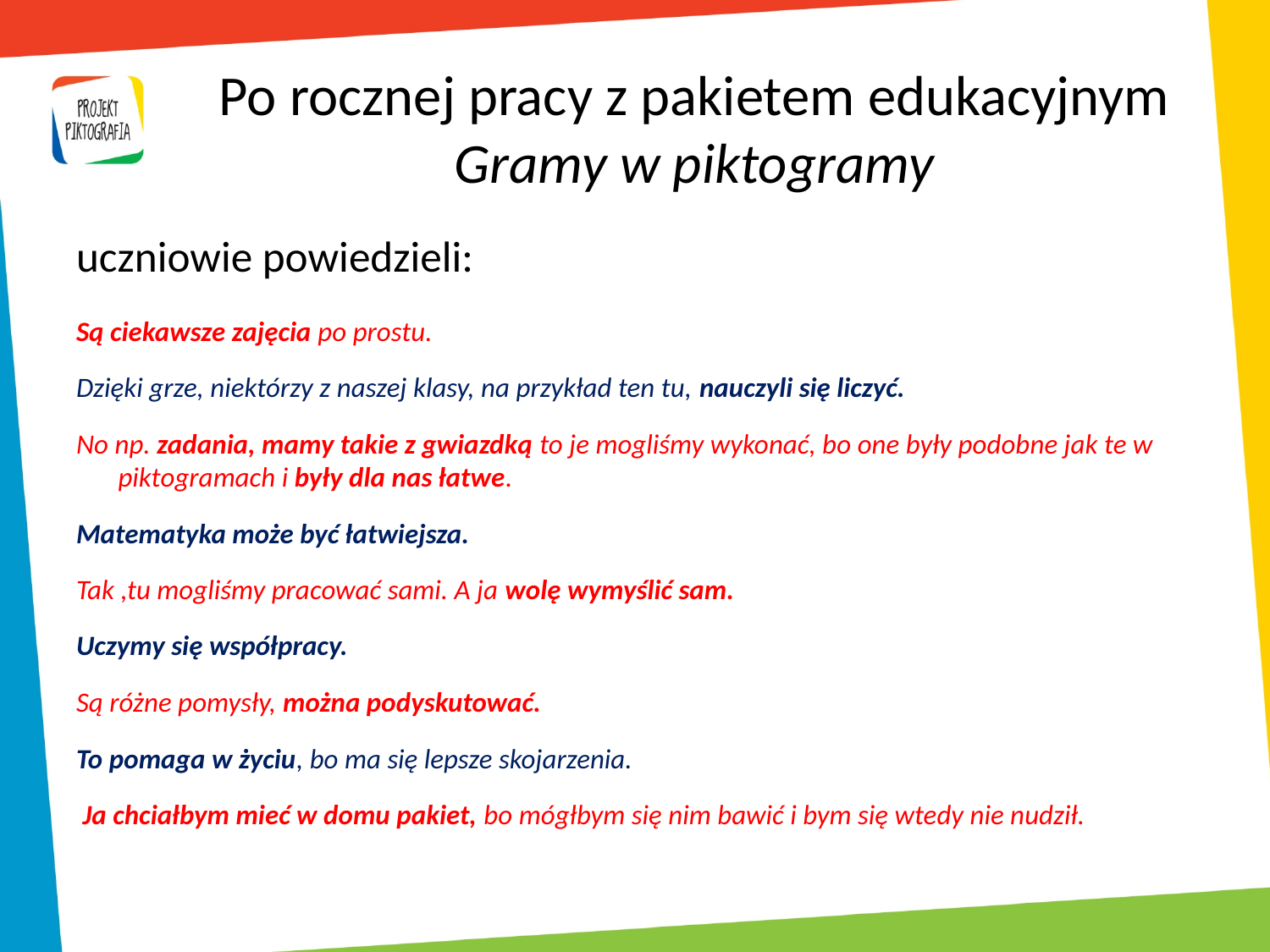

# Po rocznej pracy z pakietem edukacyjnym Gramy w piktogramy
uczniowie powiedzieli:

Są ciekawsze zajęcia po prostu.

Dzięki grze, niektórzy z naszej klasy, na przykład ten tu, nauczyli się liczyć.

No np. zadania, mamy takie z gwiazdką to je mogliśmy wykonać, bo one były podobne jak te w piktogramach i były dla nas łatwe.

Matematyka może być łatwiejsza.

Tak ,tu mogliśmy pracować sami. A ja wolę wymyślić sam.

Uczymy się współpracy.

Są różne pomysły, można podyskutować.

To pomaga w życiu, bo ma się lepsze skojarzenia.

 Ja chciałbym mieć w domu pakiet, bo mógłbym się nim bawić i bym się wtedy nie nudził.